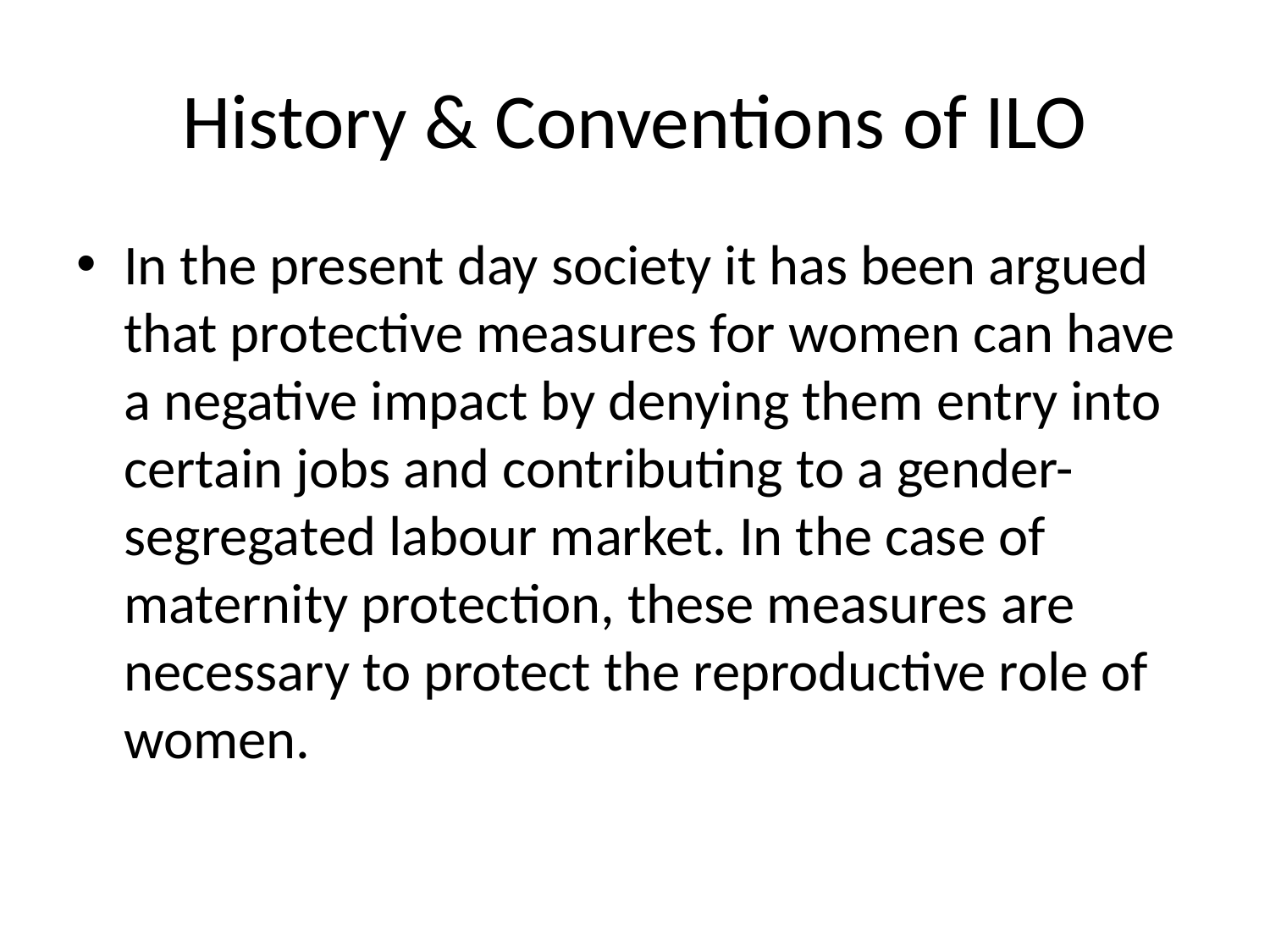

# History & Conventions of ILO
In the present day society it has been argued that protective measures for women can have a negative impact by denying them entry into certain jobs and contributing to a gender-segregated labour market. In the case of maternity protection, these measures are necessary to protect the reproductive role of women.